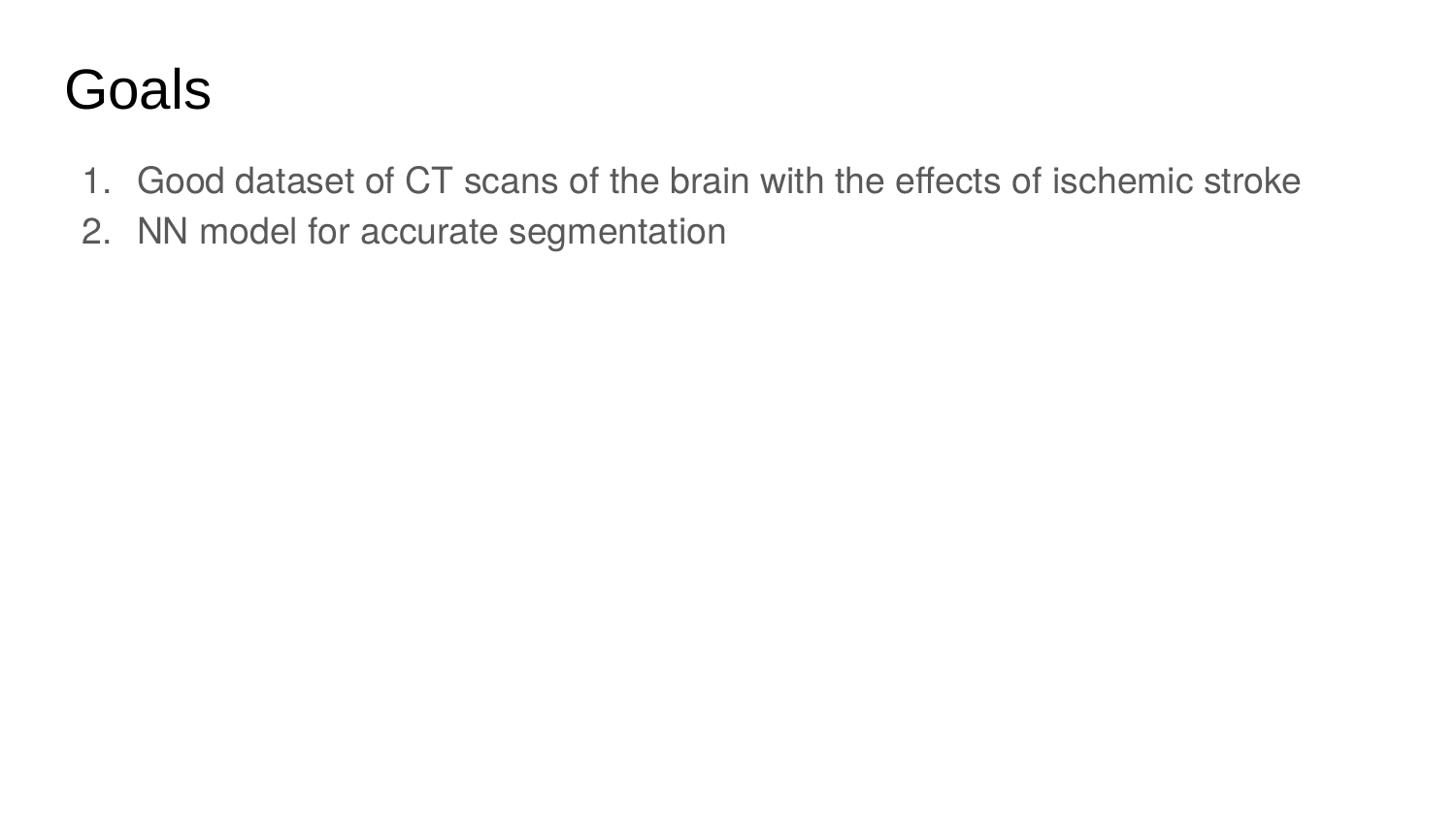

# Goals
Good dataset of CT scans of the brain with the effects of ischemic stroke
NN model for accurate segmentation